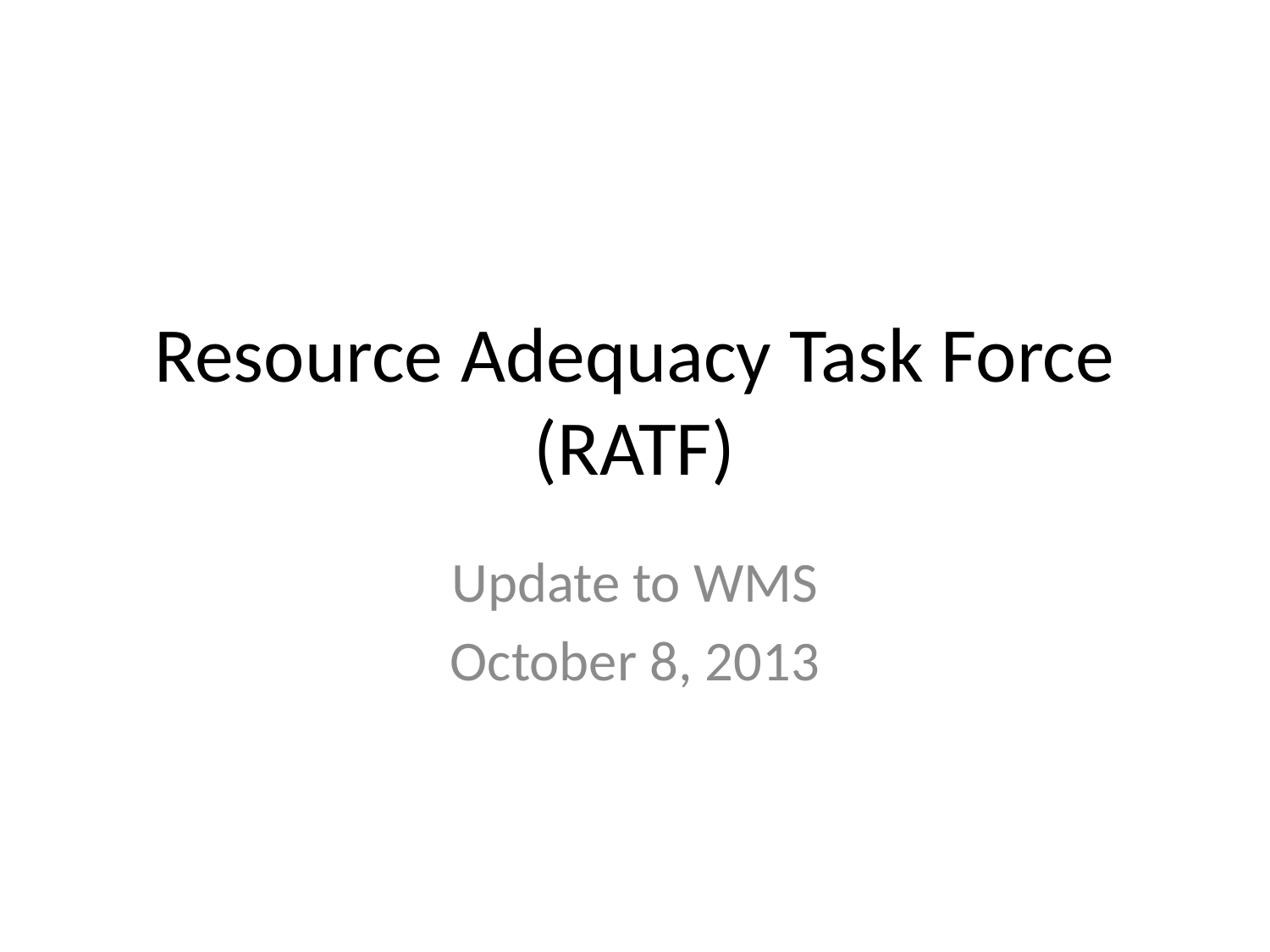

# Resource Adequacy Task Force (RATF)
Update to WMS
October 8, 2013